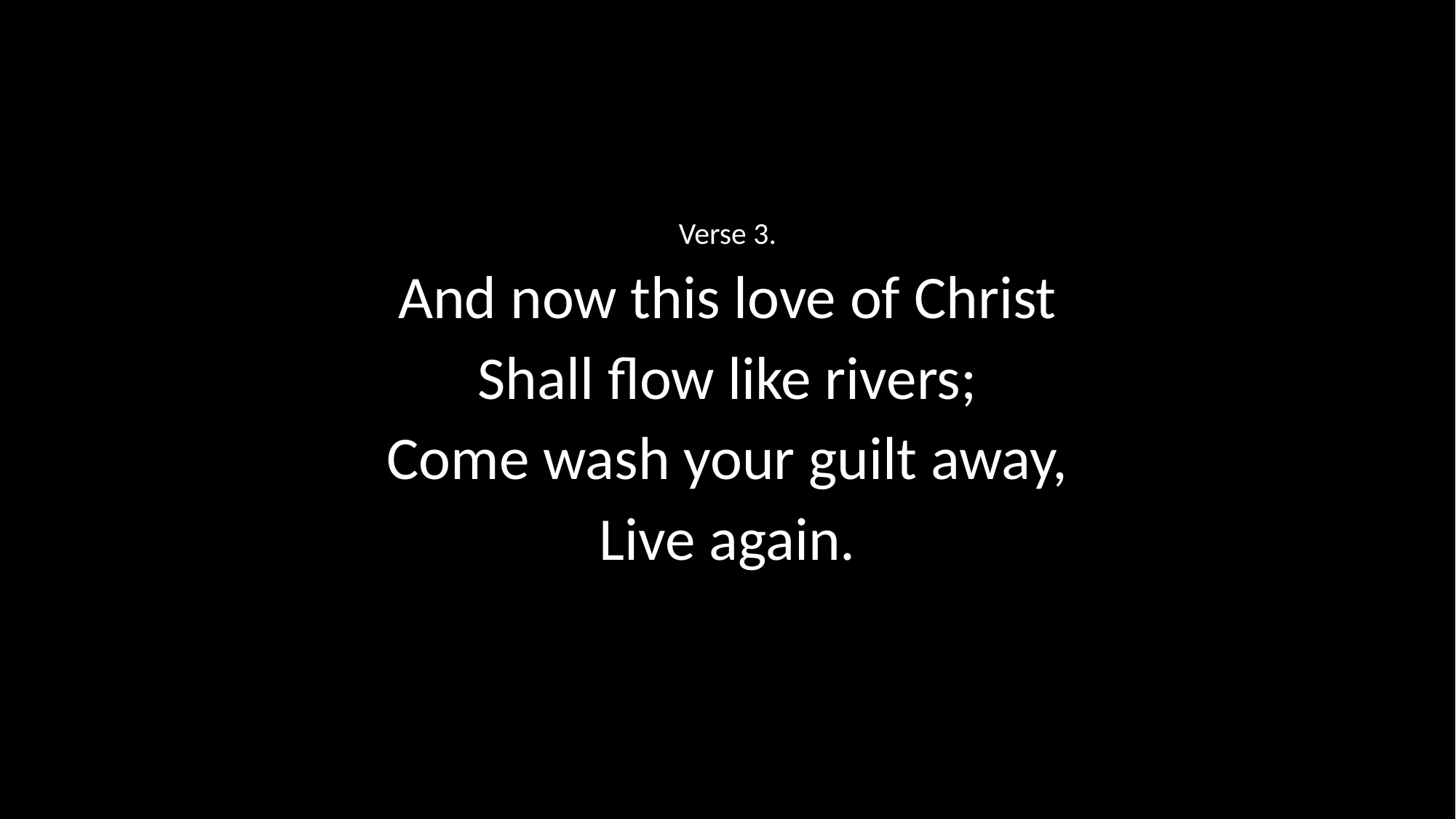

Verse 3.
And now this love of Christ
Shall flow like rivers;
Come wash your guilt away,
Live again.